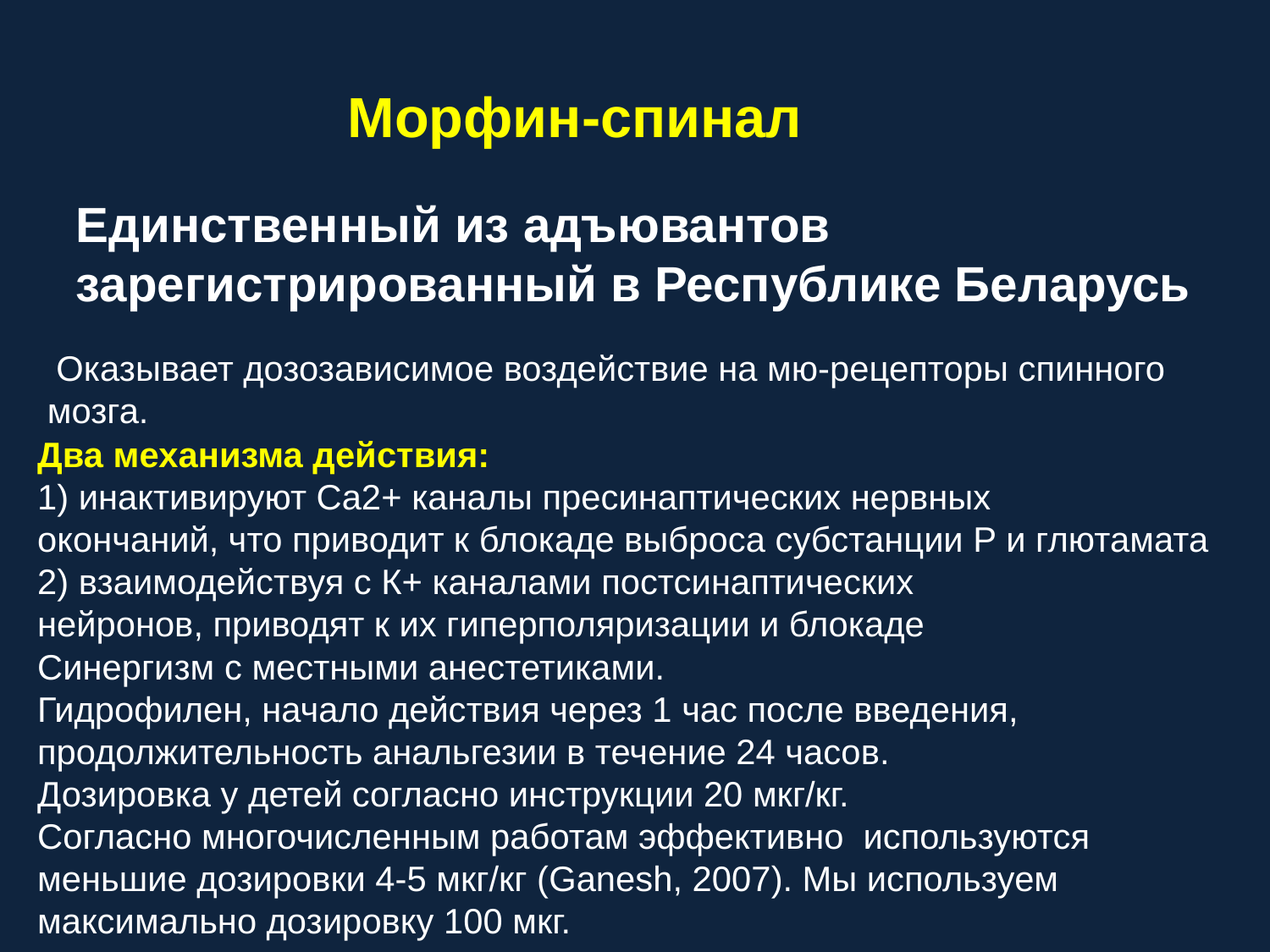

Морфин-спинал
Единственный из адъювантов зарегистрированный в Республике Беларусь

 Оказывает дозозависимое воздействие на мю-рецепторы спинного мозга.
Два механизма действия:
1) инактивируют Ca2+ каналы пресинаптических нервных
окончаний, что приводит к блокаде выброса субстанции Р и глютамата
2) взаимодействуя с К+ каналами постсинаптических
нейронов, приводят к их гиперполяризации и блокаде
Синергизм с местными анестетиками.
Гидрофилен, начало действия через 1 час после введения, продолжительность анальгезии в течение 24 часов.
Дозировка у детей согласно инструкции 20 мкг/кг.
Согласно многочисленным работам эффективно  используются меньшие дозировки 4-5 мкг/кг (Ganesh, 2007). Мы используем максимально дозировку 100 мкг.